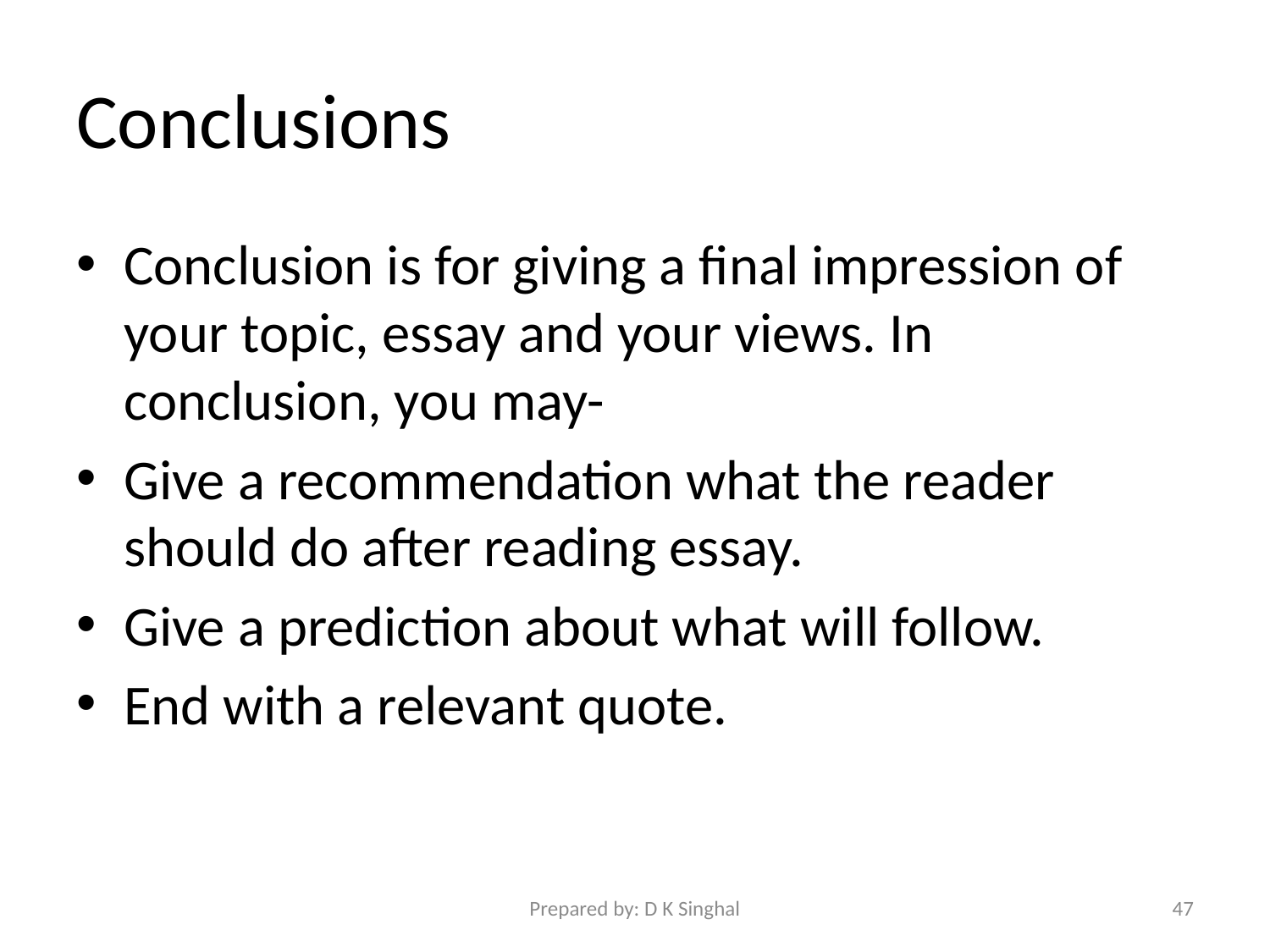

# Conclusions
Conclusion is for giving a final impression of your topic, essay and your views. In conclusion, you may-
Give a recommendation what the reader should do after reading essay.
Give a prediction about what will follow.
End with a relevant quote.
Prepared by: D K Singhal
47